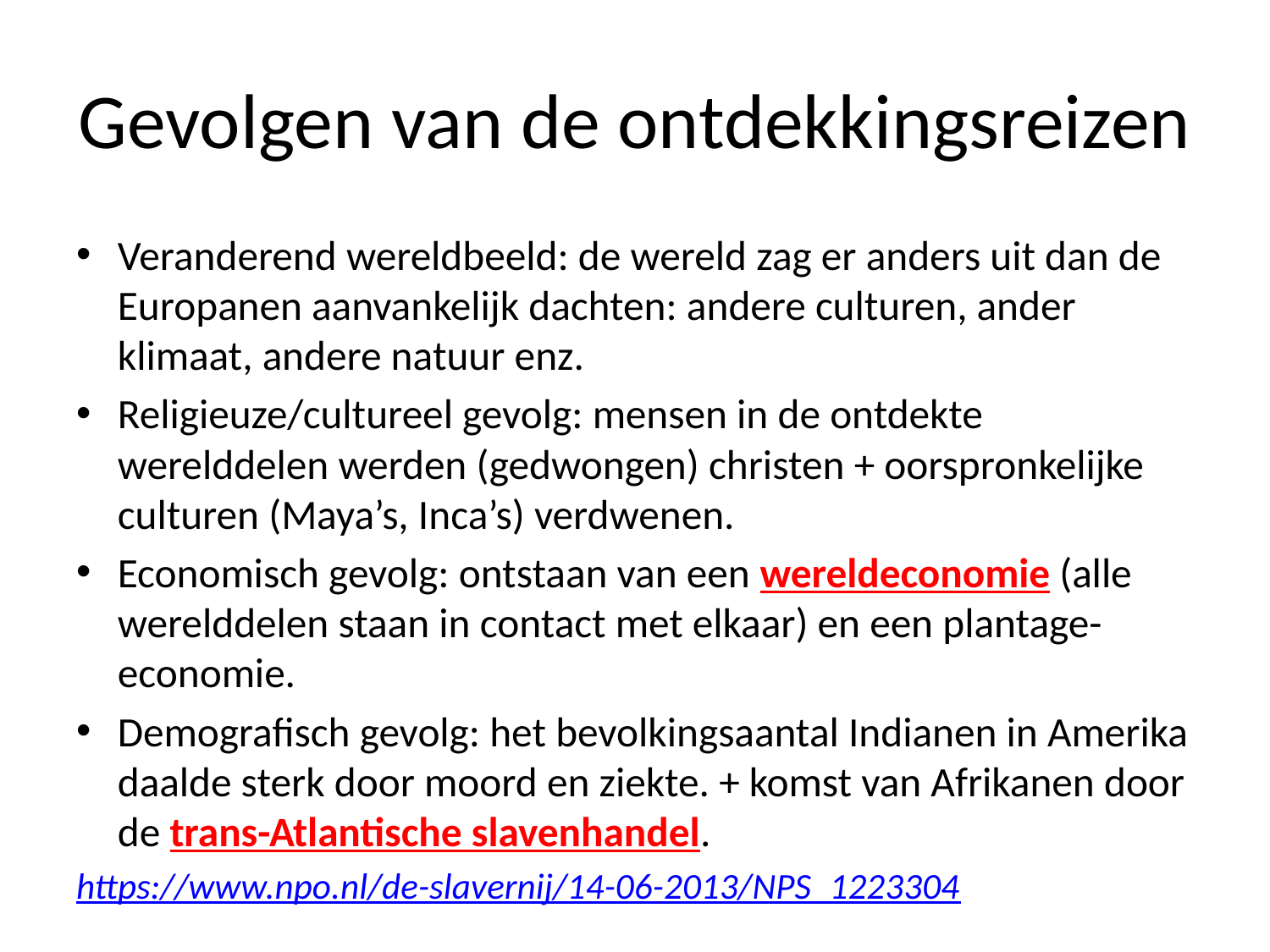

# Gevolgen van de ontdekkingsreizen
Veranderend wereldbeeld: de wereld zag er anders uit dan de Europanen aanvankelijk dachten: andere culturen, ander klimaat, andere natuur enz.
Religieuze/cultureel gevolg: mensen in de ontdekte werelddelen werden (gedwongen) christen + oorspronkelijke culturen (Maya’s, Inca’s) verdwenen.
Economisch gevolg: ontstaan van een wereldeconomie (alle werelddelen staan in contact met elkaar) en een plantage-economie.
Demografisch gevolg: het bevolkingsaantal Indianen in Amerika daalde sterk door moord en ziekte. + komst van Afrikanen door de trans-Atlantische slavenhandel.
https://www.npo.nl/de-slavernij/14-06-2013/NPS_1223304